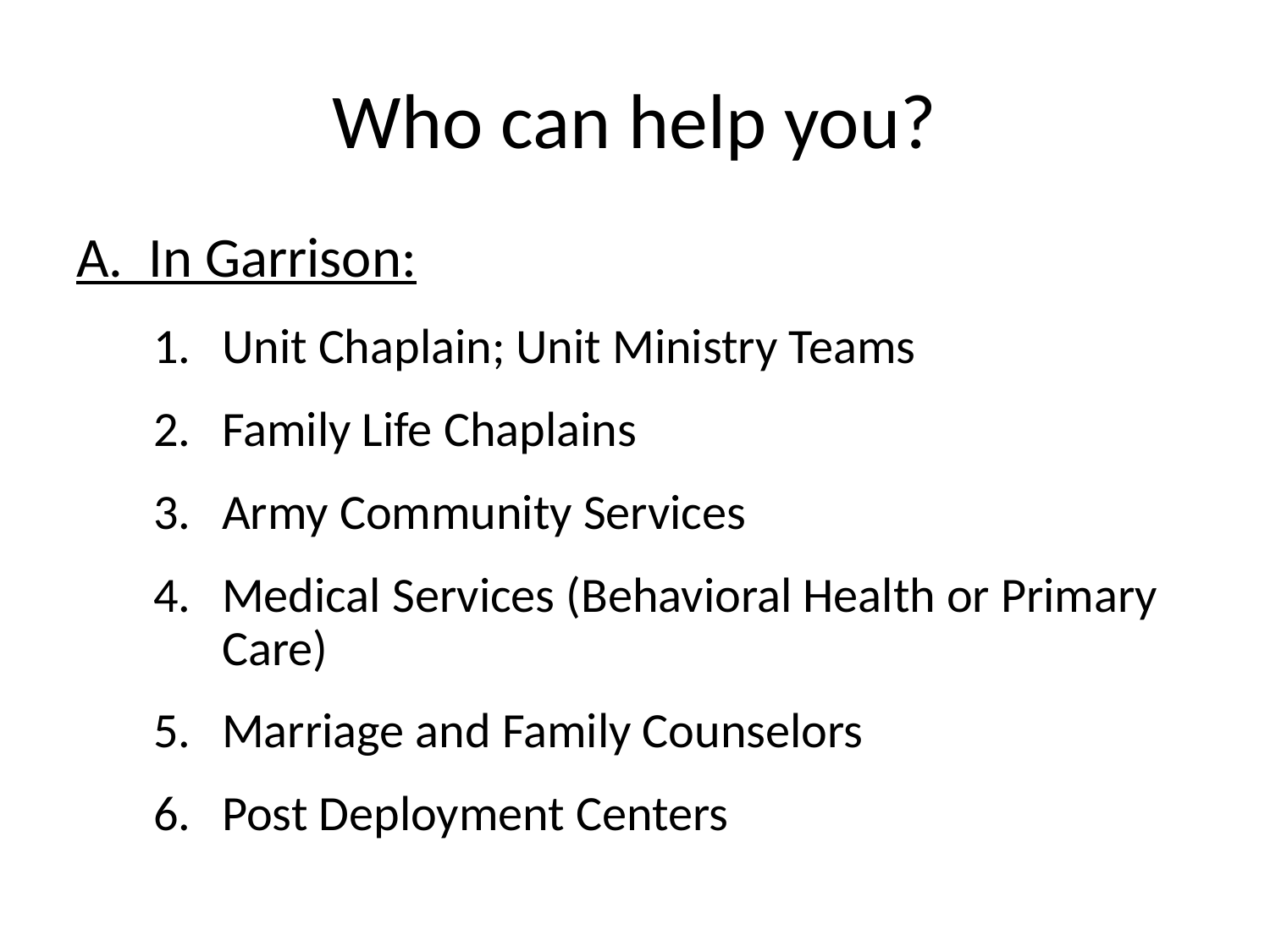

# Who can help you?
A.  In Garrison:
Unit Chaplain; Unit Ministry Teams
Family Life Chaplains
Army Community Services
Medical Services (Behavioral Health or Primary Care)
Marriage and Family Counselors
Post Deployment Centers